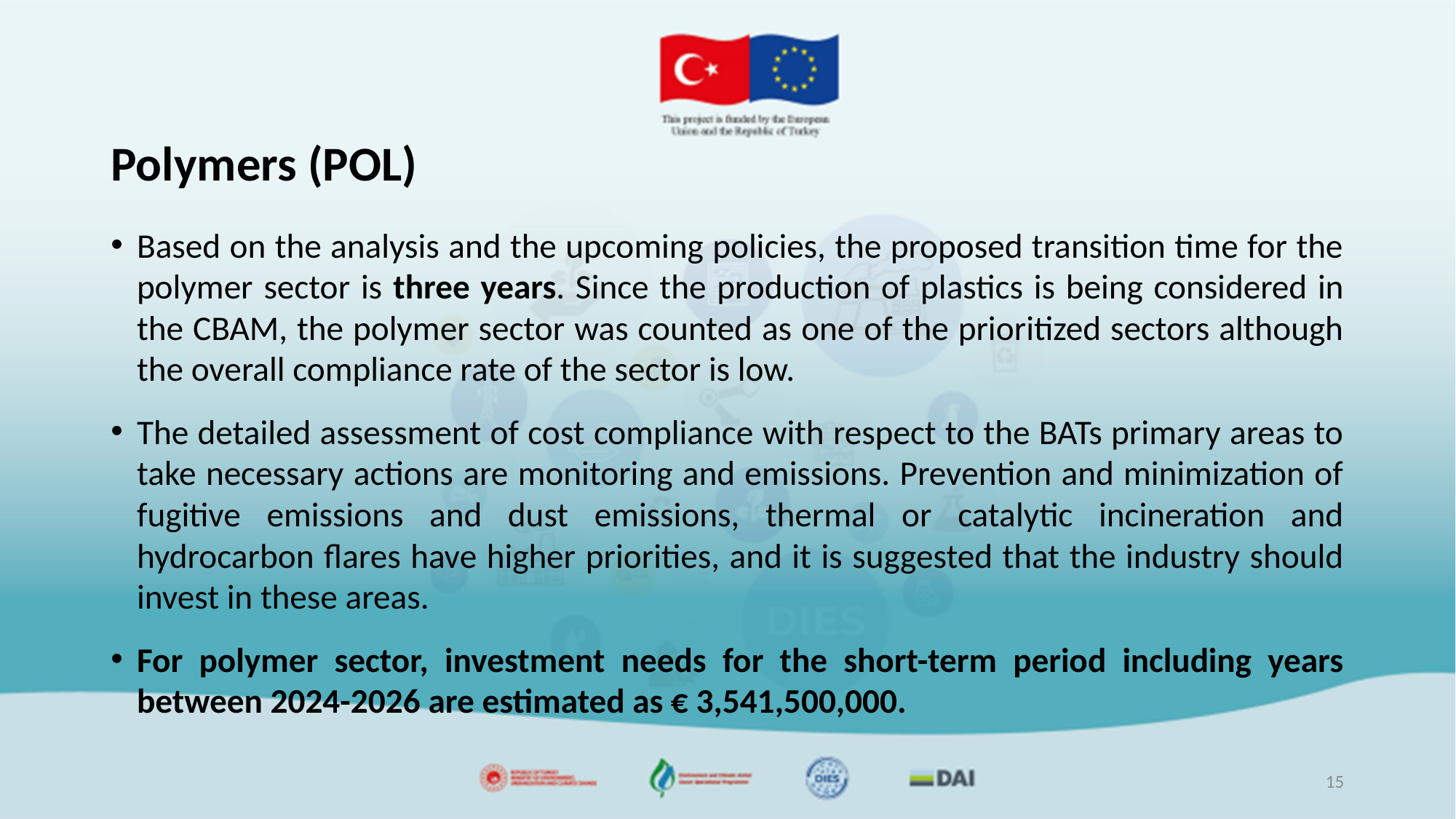

# Polymers (POL)
Based on the analysis and the upcoming policies, the proposed transition time for the polymer sector is three years. Since the production of plastics is being considered in the CBAM, the polymer sector was counted as one of the prioritized sectors although the overall compliance rate of the sector is low.
The detailed assessment of cost compliance with respect to the BATs primary areas to take necessary actions are monitoring and emissions. Prevention and minimization of fugitive emissions and dust emissions, thermal or catalytic incineration and hydrocarbon flares have higher priorities, and it is suggested that the industry should invest in these areas.
For polymer sector, investment needs for the short-term period including years between 2024-2026 are estimated as € 3,541,500,000.
15